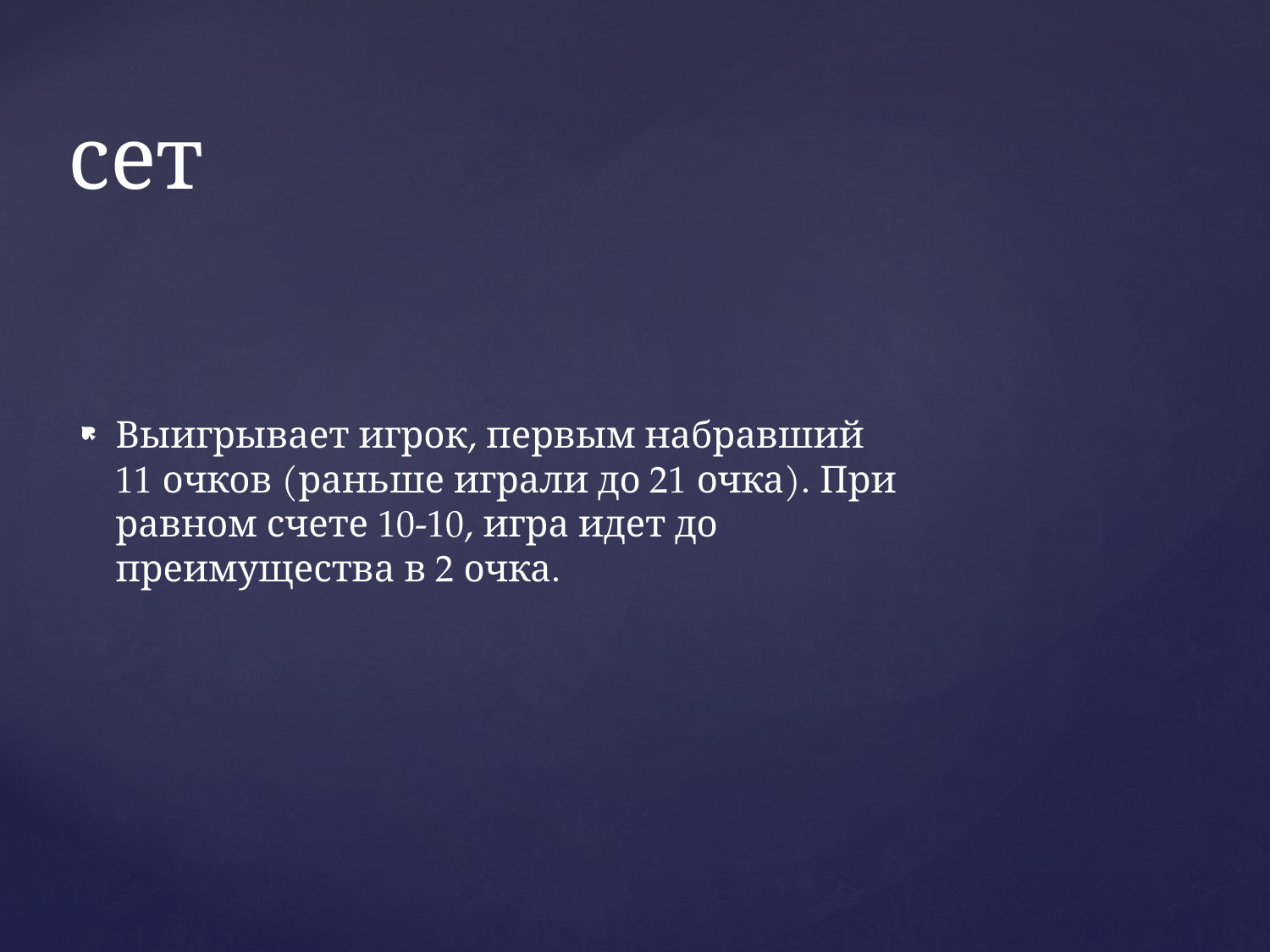

# сет
Выигрывает игрок, первым набравший 11 очков (раньше играли до 21 очка). При равном счете 10-10, игра идет до преимущества в 2 очка.